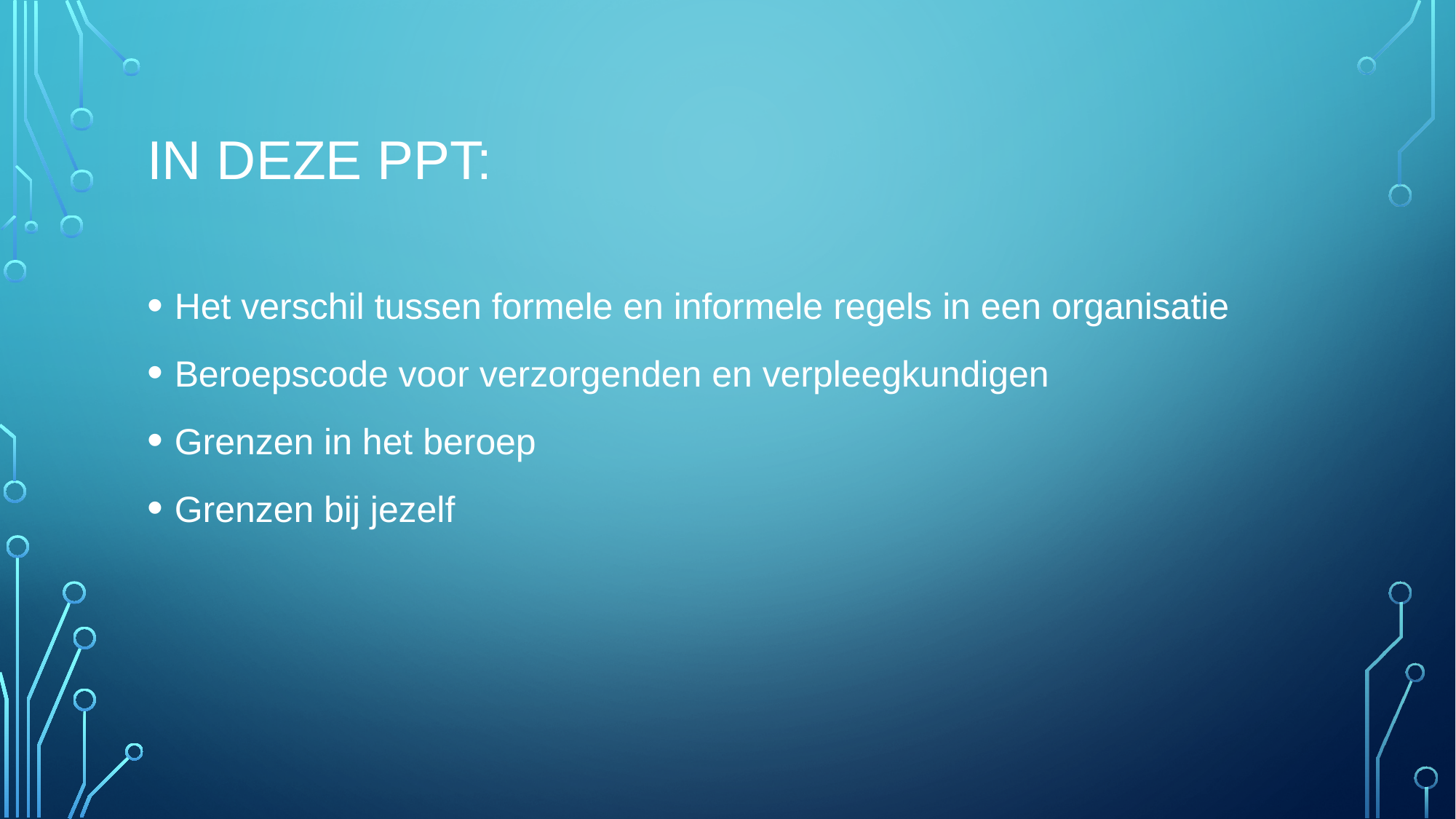

# In deze PPT:
Het verschil tussen formele en informele regels in een organisatie
Beroepscode voor verzorgenden en verpleegkundigen
Grenzen in het beroep
Grenzen bij jezelf